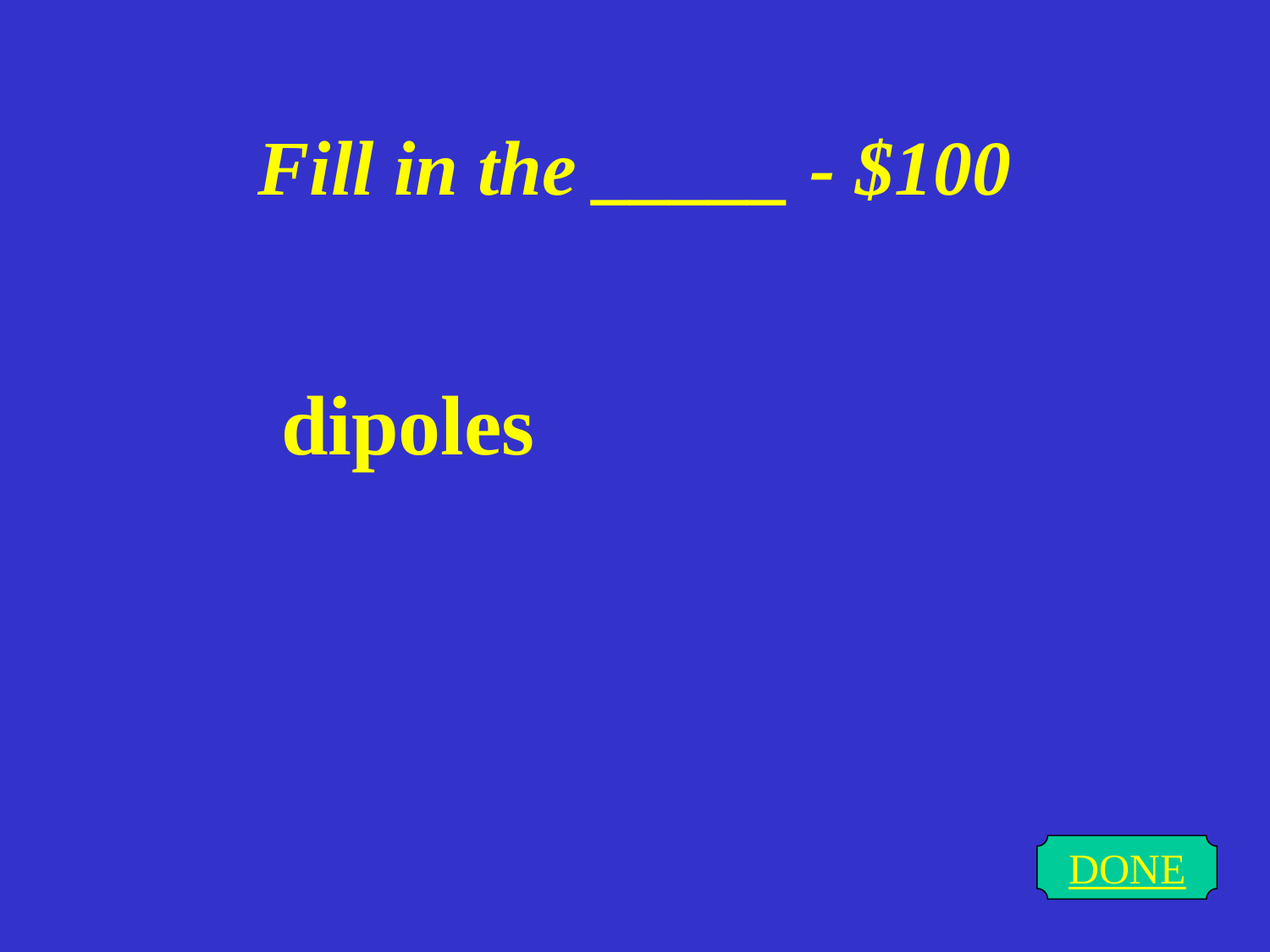

# Fill in the _____ - $100
dipoles

DONE